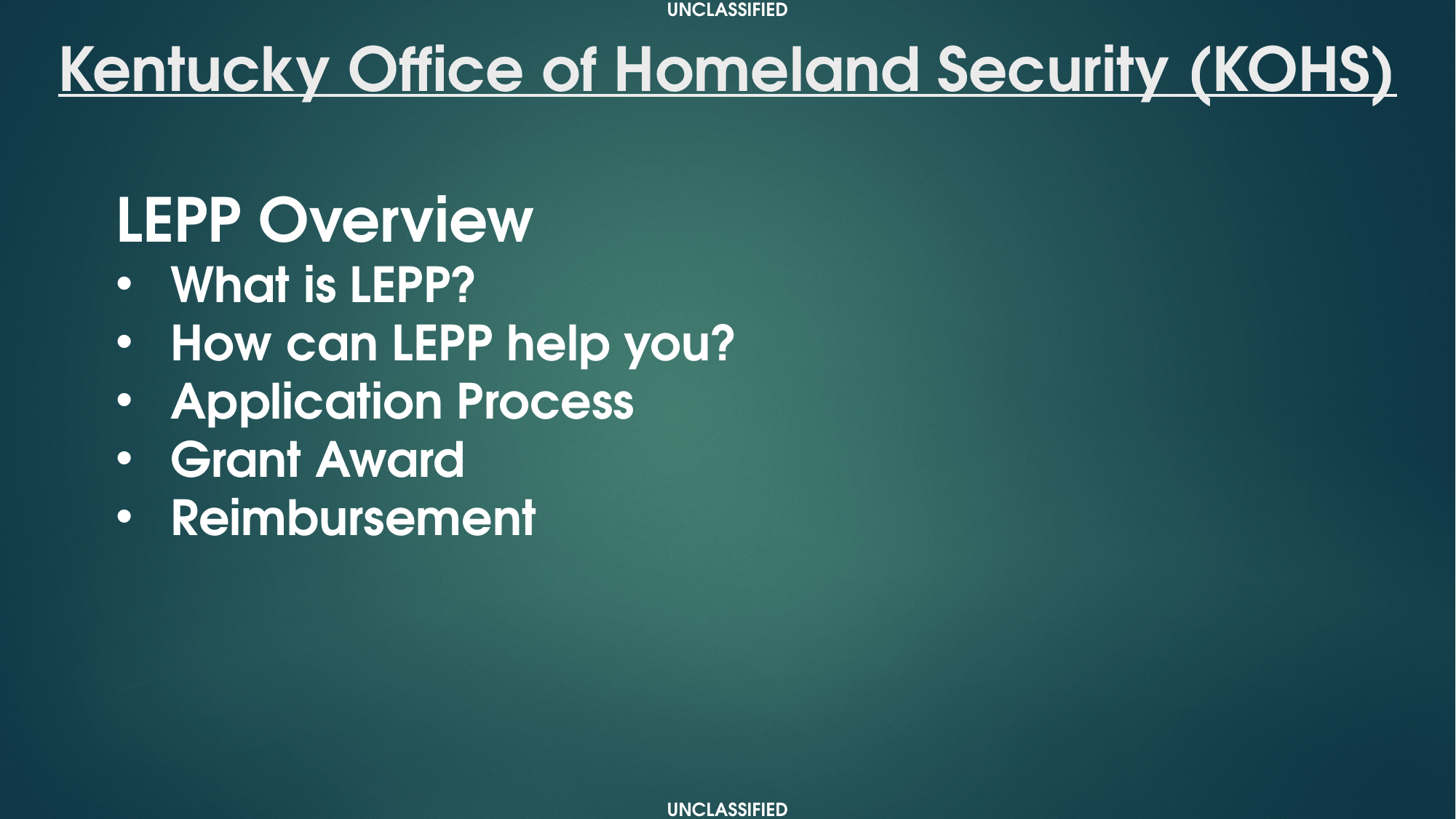

# Kentucky Office of Homeland Security (KOHS)
UNCLASSIFIED
LEPP Overview
What is LEPP?
How can LEPP help you?
Application Process
Grant Award
Reimbursement
UNCLASSIFIED